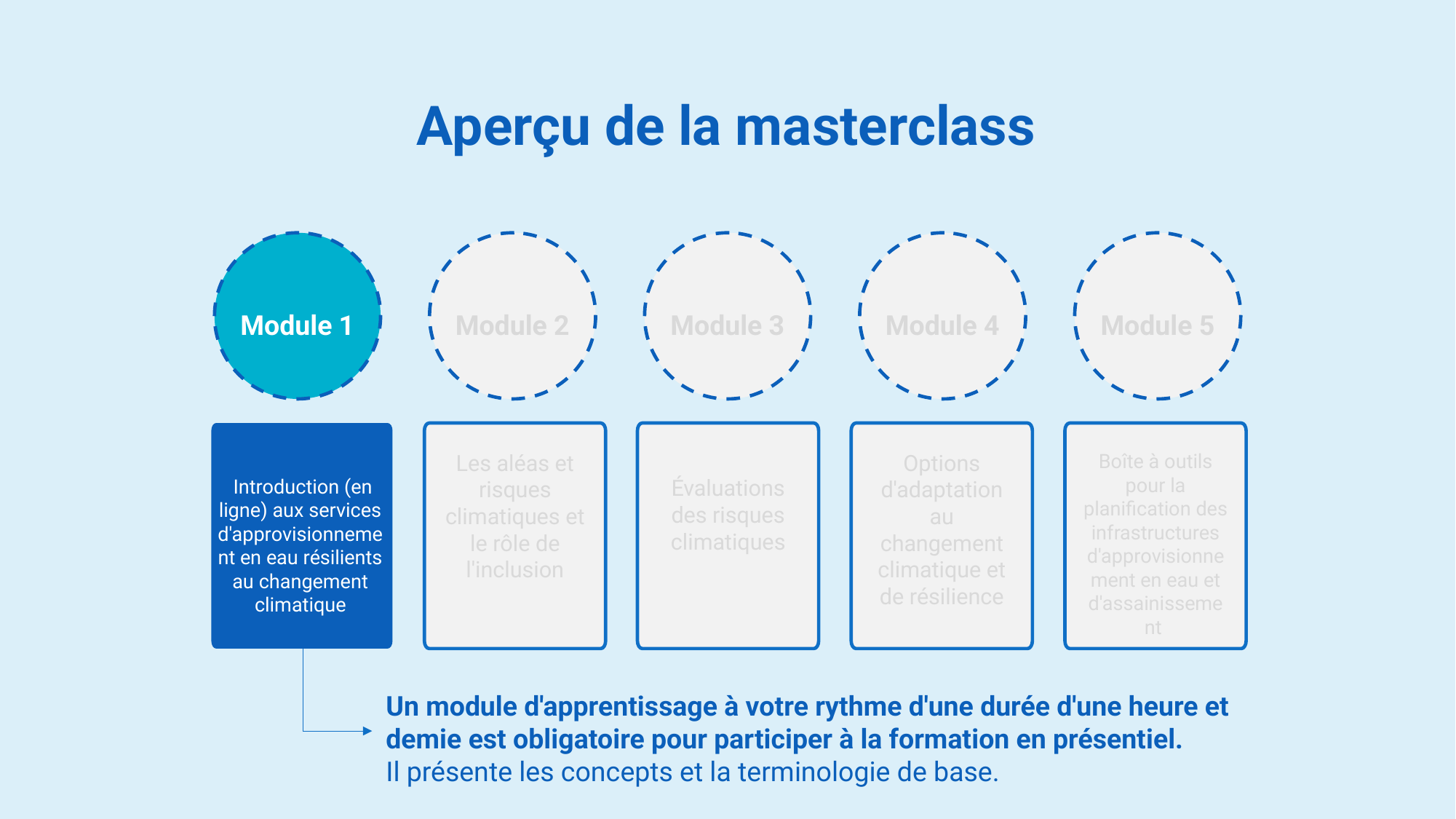

Aperçu de la masterclass

Module 1

Module 2

Module 3

Module 4

Module 5

 Introduction (en ligne) aux services d'approvisionnement en eau résilients au changement climatique

Évaluations des risques climatiques
Options d'adaptation au changement climatique et de résilience
Boîte à outils pour la planification des infrastructures d'approvisionnement en eau et d'assainissement
Les aléas et risques climatiques et le rôle de l'inclusion
Un module d'apprentissage à votre rythme d'une durée d'une heure et demie est obligatoire pour participer à la formation en présentiel.
Il présente les concepts et la terminologie de base.